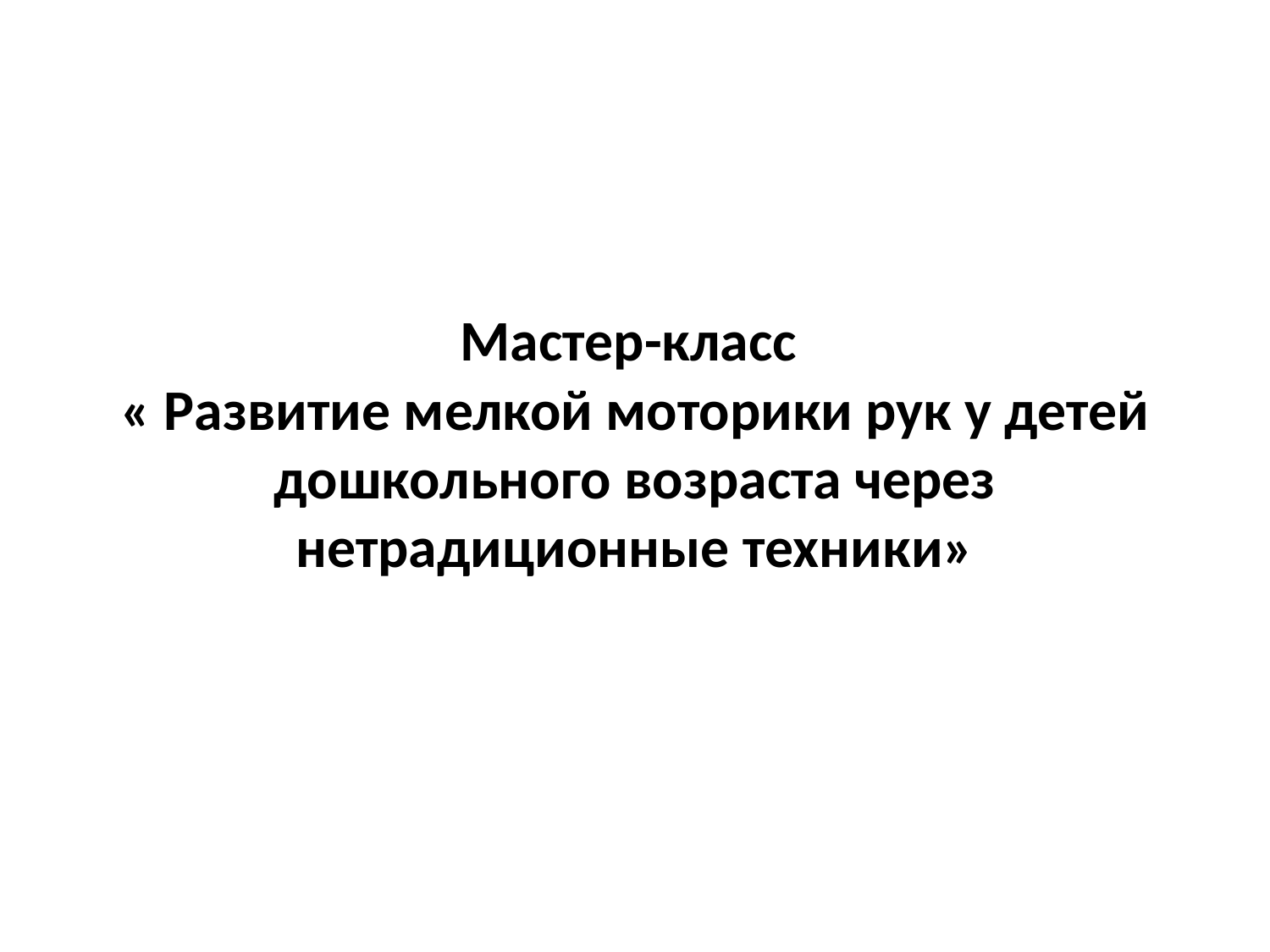

# Мастер-класс « Развитие мелкой моторики рук у детей дошкольного возраста через нетрадиционные техники»